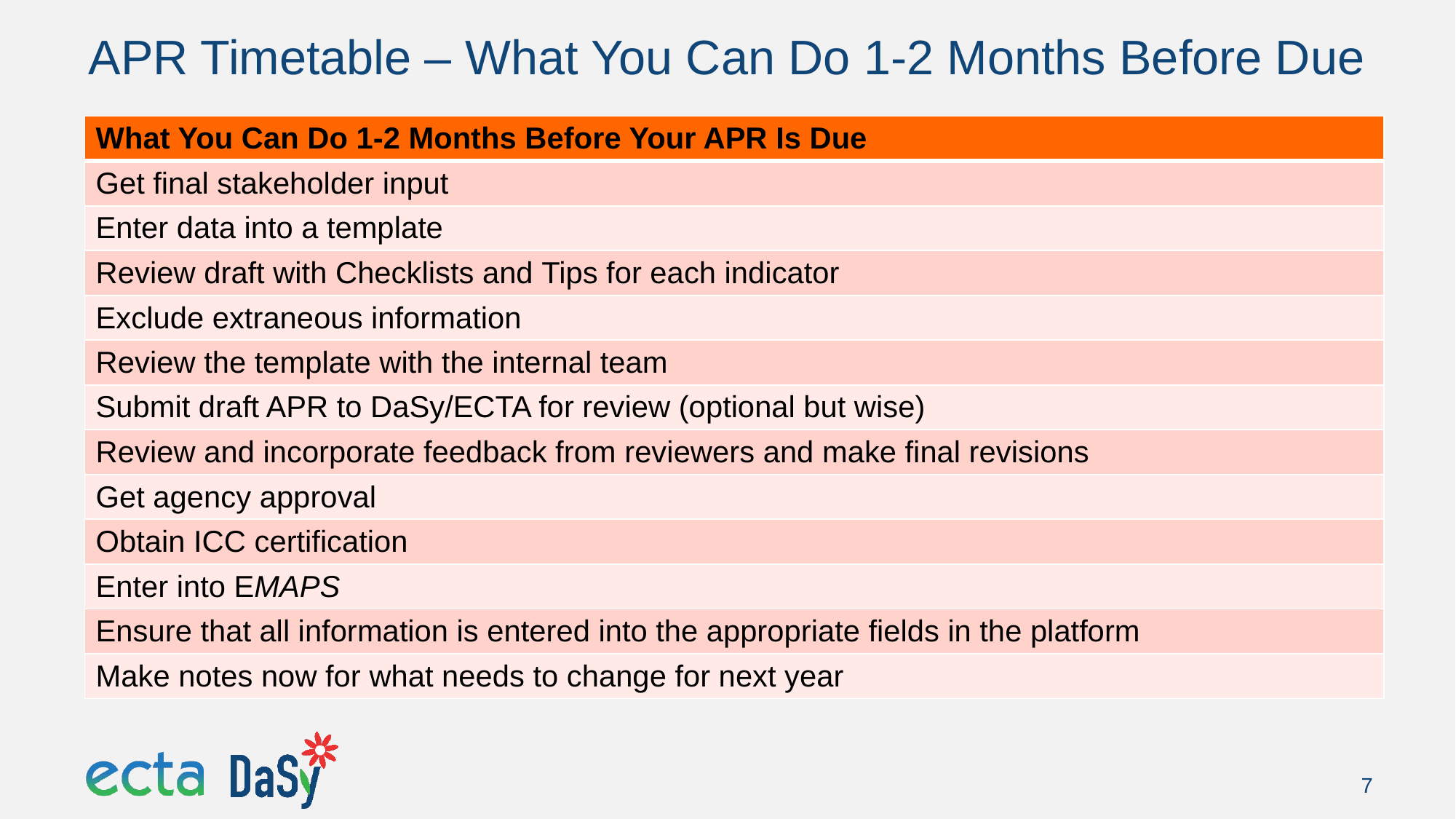

# APR Timetable – What You Can Do 1-2 Months Before Due
| What You Can Do 1-2 Months Before Your APR Is Due |
| --- |
| Get final stakeholder input |
| Enter data into a template |
| Review draft with Checklists and Tips for each indicator |
| Exclude extraneous information |
| Review the template with the internal team |
| Submit draft APR to DaSy/ECTA for review (optional but wise) |
| Review and incorporate feedback from reviewers and make final revisions |
| Get agency approval |
| Obtain ICC certification |
| Enter into EMAPS |
| Ensure that all information is entered into the appropriate fields in the platform |
| Make notes now for what needs to change for next year |
7